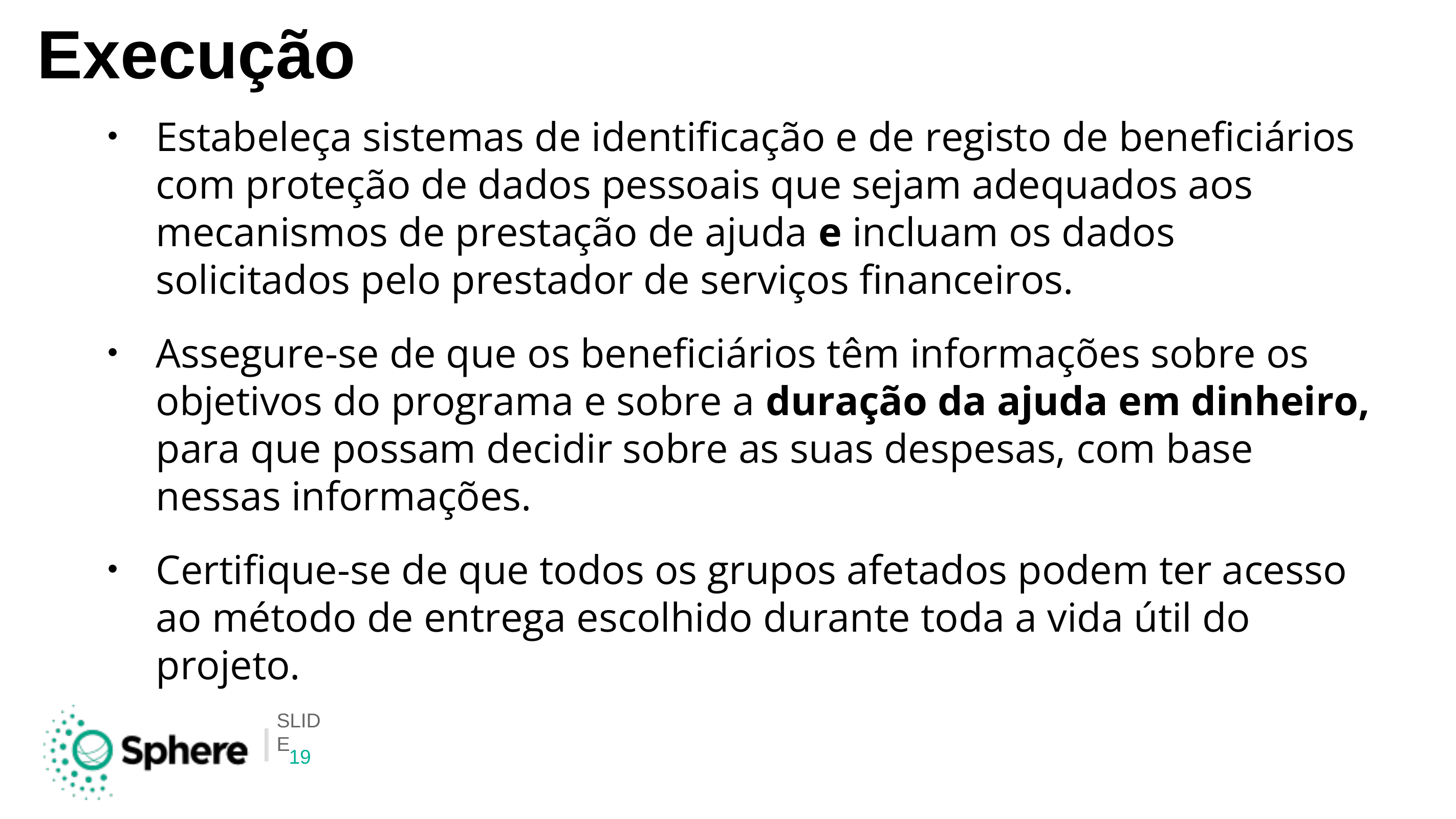

# Execução
Estabeleça sistemas de identificação e de registo de beneficiários com proteção de dados pessoais que sejam adequados aos mecanismos de prestação de ajuda e incluam os dados solicitados pelo prestador de serviços financeiros.
Assegure-se de que os beneficiários têm informações sobre os objetivos do programa e sobre a duração da ajuda em dinheiro, para que possam decidir sobre as suas despesas, com base nessas informações.
Certifique-se de que todos os grupos afetados podem ter acesso ao método de entrega escolhido durante toda a vida útil do projeto.
19